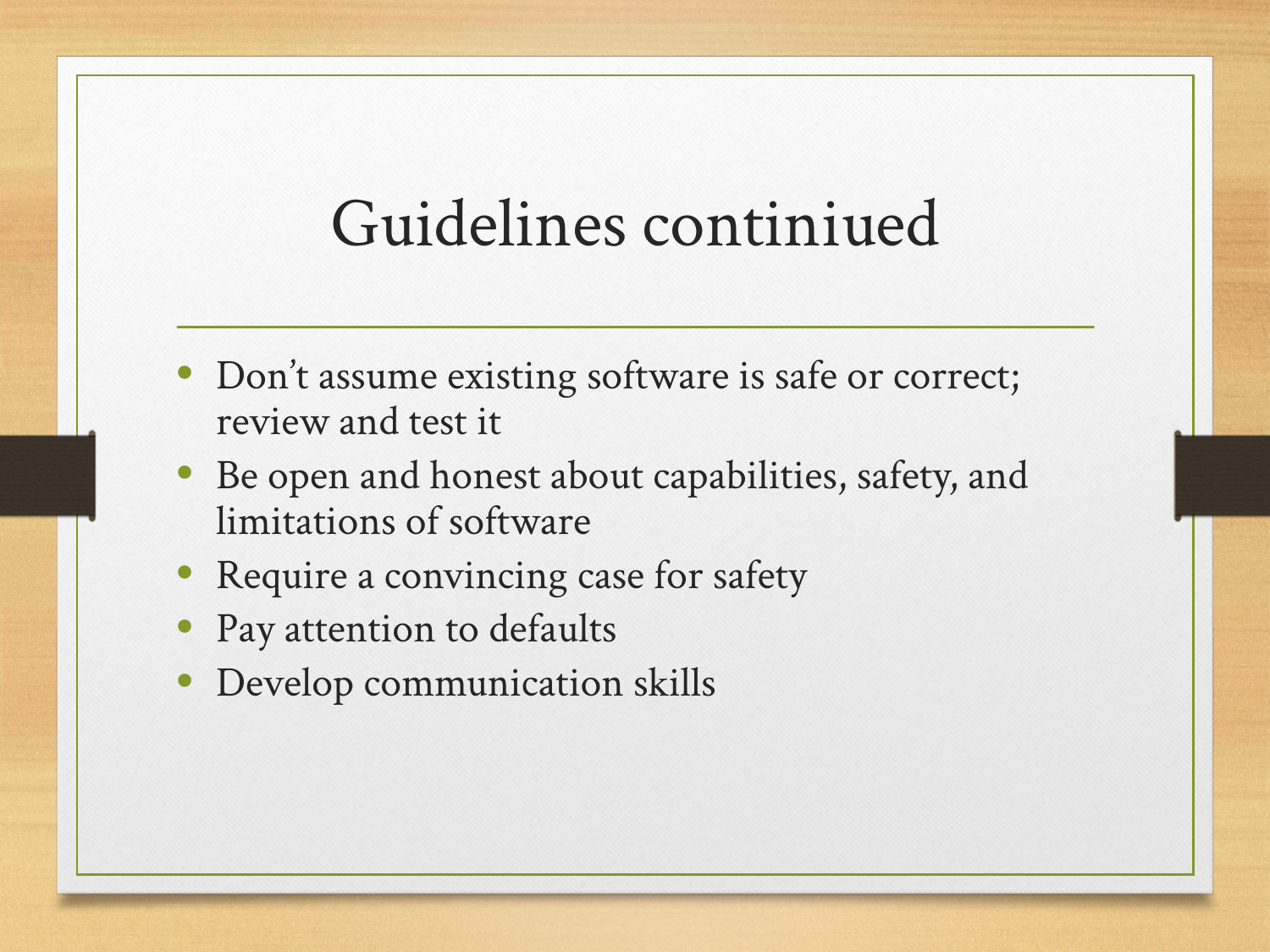

# Guidelines continiued
Don’t assume existing software is safe or correct; review and test it
Be open and honest about capabilities, safety, and limitations of software
Require a convincing case for safety
Pay attention to defaults
Develop communication skills